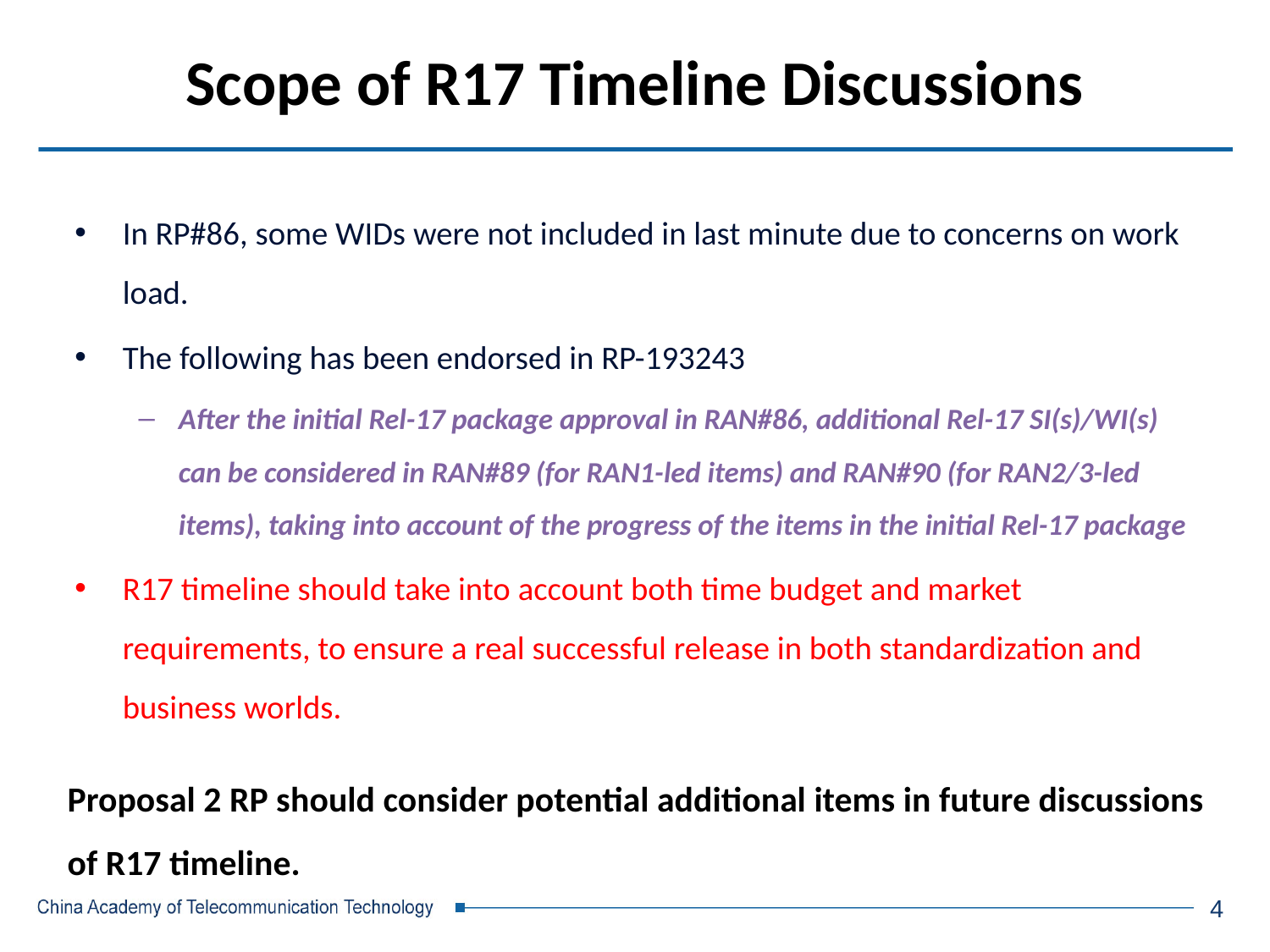

# Scope of R17 Timeline Discussions
In RP#86, some WIDs were not included in last minute due to concerns on work load.
The following has been endorsed in RP-193243
After the initial Rel-17 package approval in RAN#86, additional Rel-17 SI(s)/WI(s) can be considered in RAN#89 (for RAN1-led items) and RAN#90 (for RAN2/3-led items), taking into account of the progress of the items in the initial Rel-17 package
R17 timeline should take into account both time budget and market requirements, to ensure a real successful release in both standardization and business worlds.

Proposal 2 RP should consider potential additional items in future discussions of R17 timeline.
4